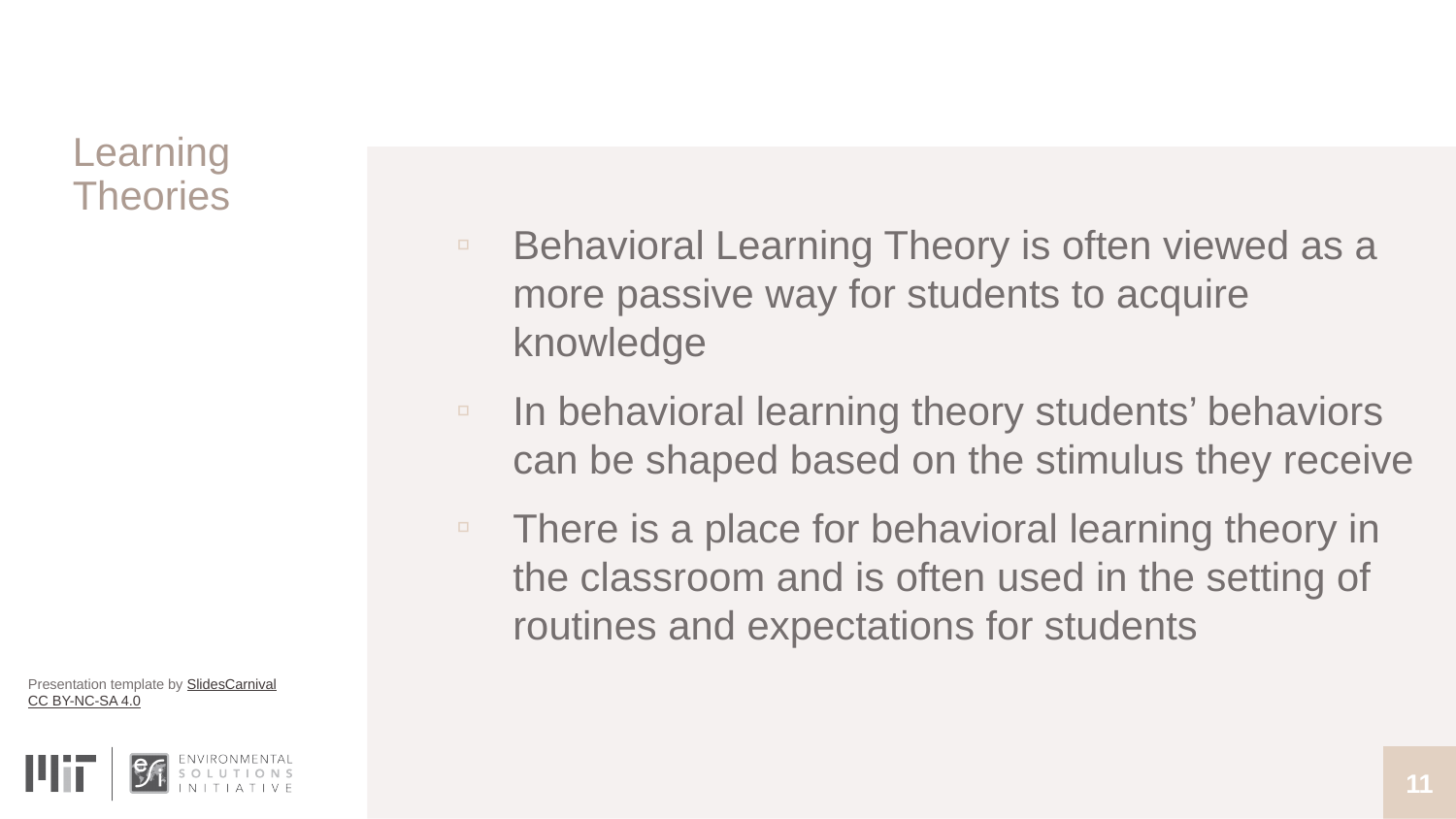

# Learning Theories
Behavioral Learning Theory is often viewed as a more passive way for students to acquire knowledge
In behavioral learning theory students’ behaviors can be shaped based on the stimulus they receive
There is a place for behavioral learning theory in the classroom and is often used in the setting of routines and expectations for students
11